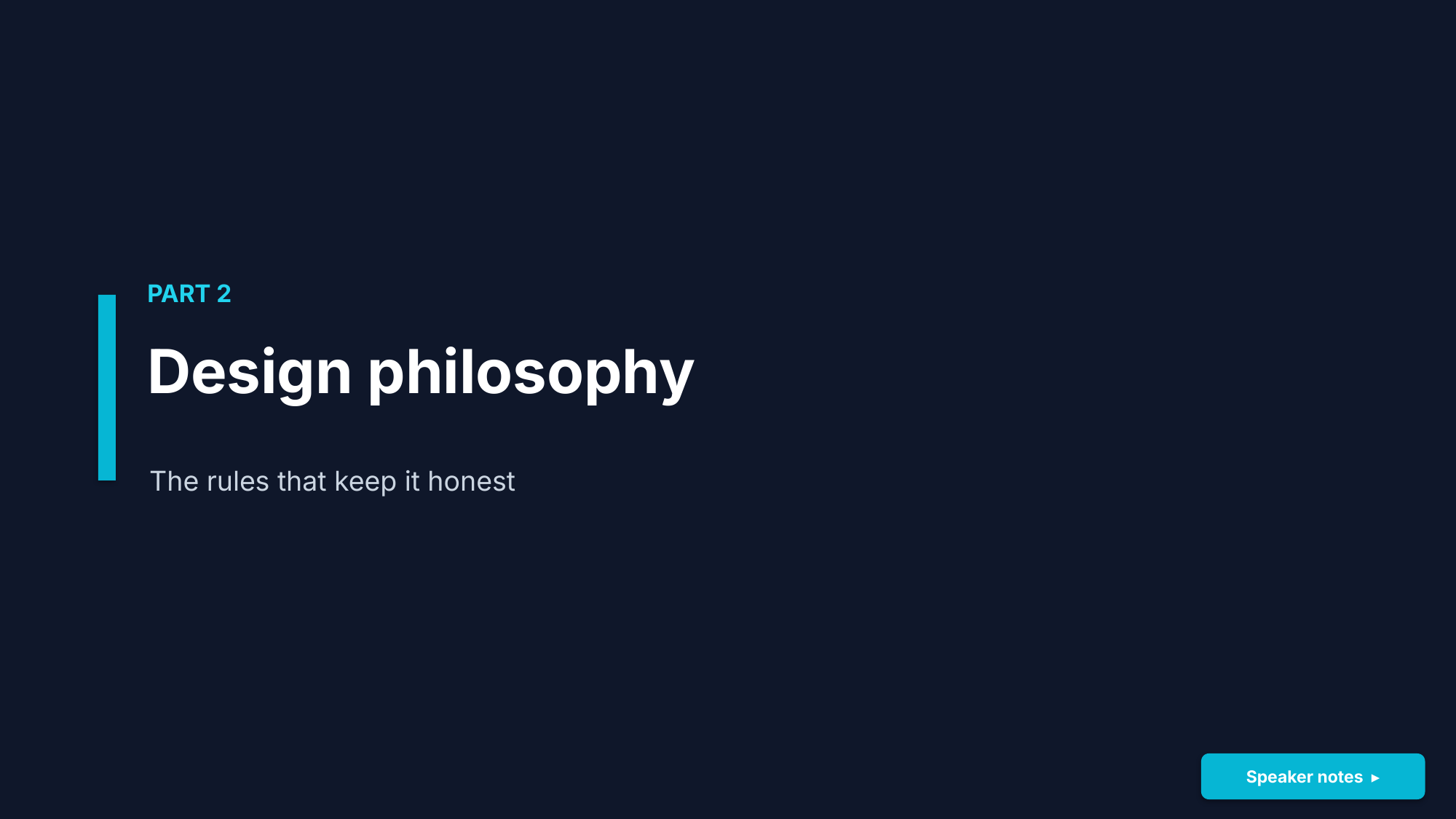

PART 2

Design philosophy
The rules that keep it honest
Speaker notes  ▸